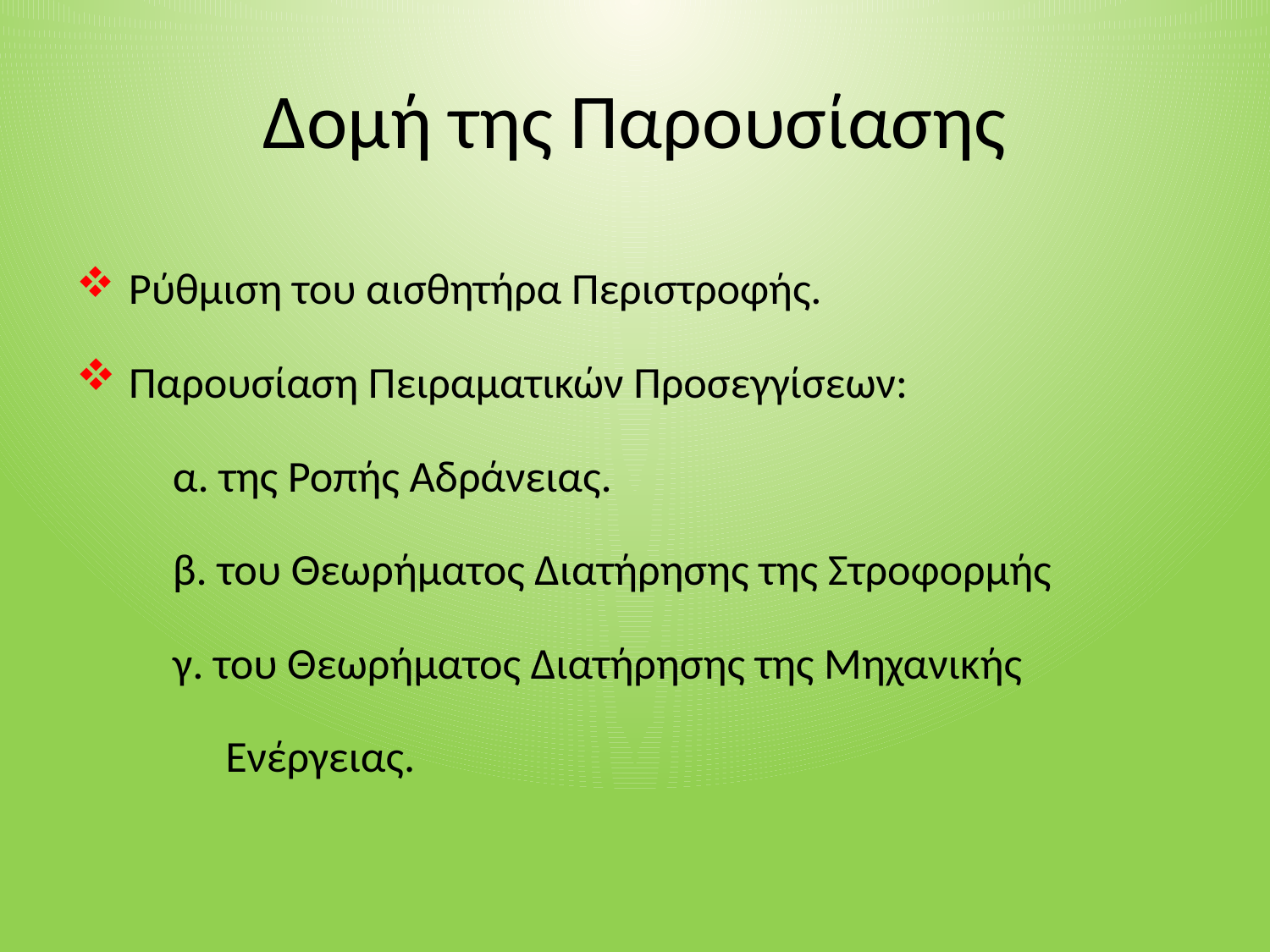

# Δομή της Παρουσίασης
 Ρύθμιση του αισθητήρα Περιστροφής.
 Παρουσίαση Πειραματικών Προσεγγίσεων:
	α. της Ροπής Αδράνειας.
	β. του Θεωρήματος Διατήρησης της Στροφορμής
	γ. του Θεωρήματος Διατήρησης της Μηχανικής
               Ενέργειας.